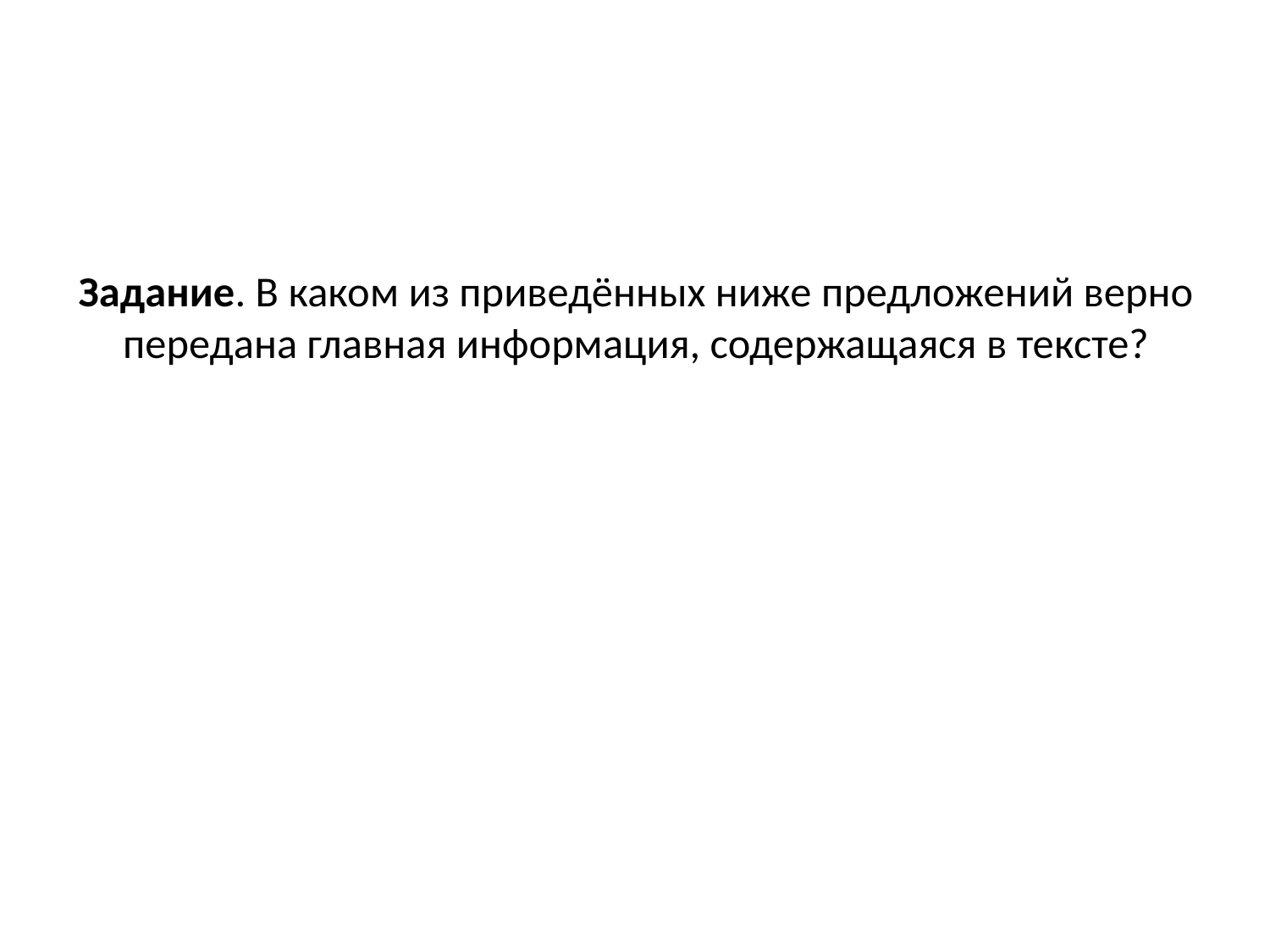

# Задание. В каком из приведённых ниже предложений верно передана главная информация, содержащаяся в тексте?